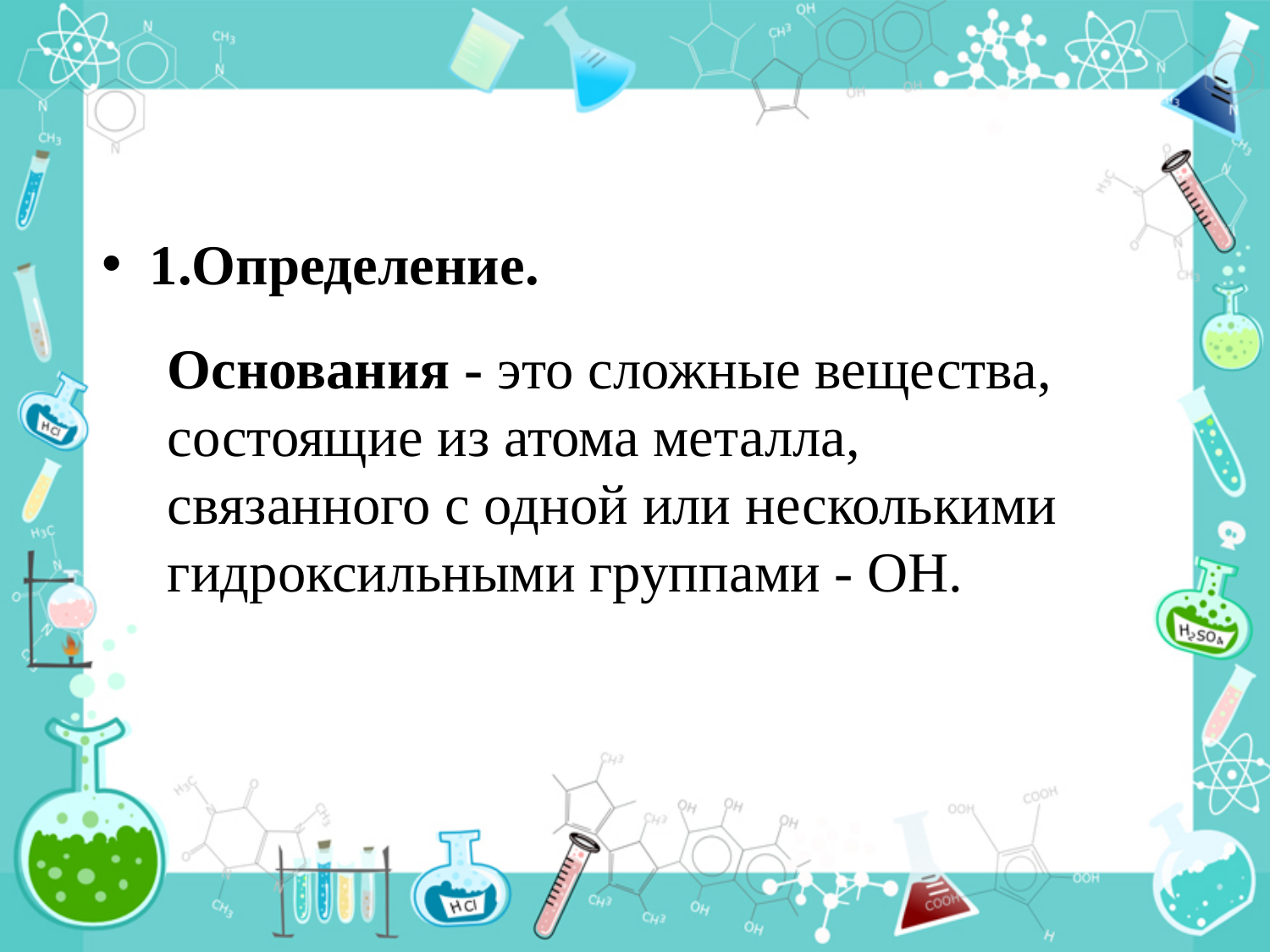

#
1.Определение.
Основания - это сложные вещества, состоящие из атома металла, связанного с одной или несколькими гидроксильными группами - ОН.